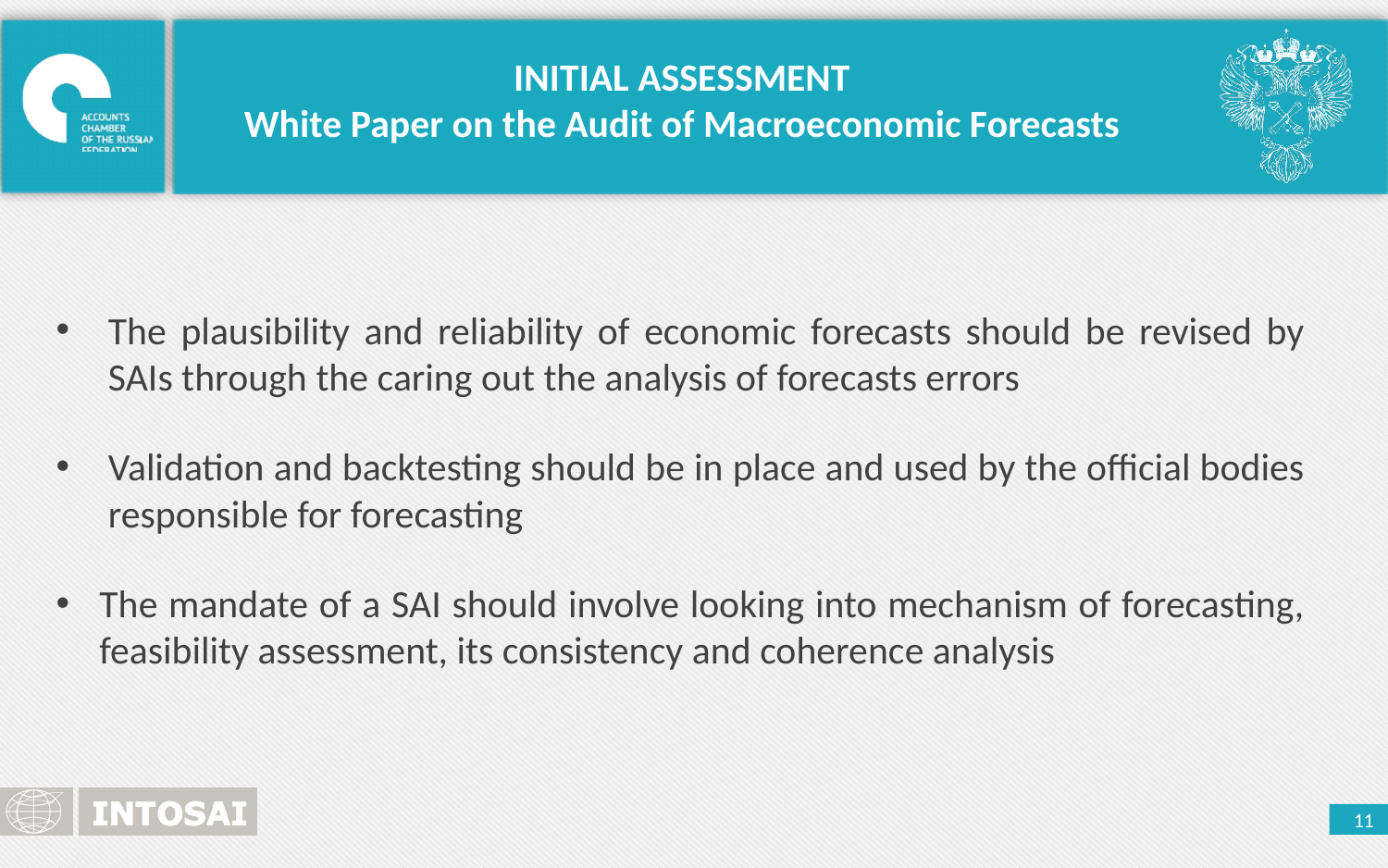

INITIAL ASSESSMENT
White Paper on the Audit of Macroeconomic Forecasts

The plausibility and reliability of economic forecasts should be revised by SAIs through the caring out the analysis of forecasts errors

Validation and backtesting should be in place and used by the official bodies responsible for forecasting

The mandate of a SAI should involve looking into mechanism of forecasting, feasibility assessment, its consistency and coherence analysis